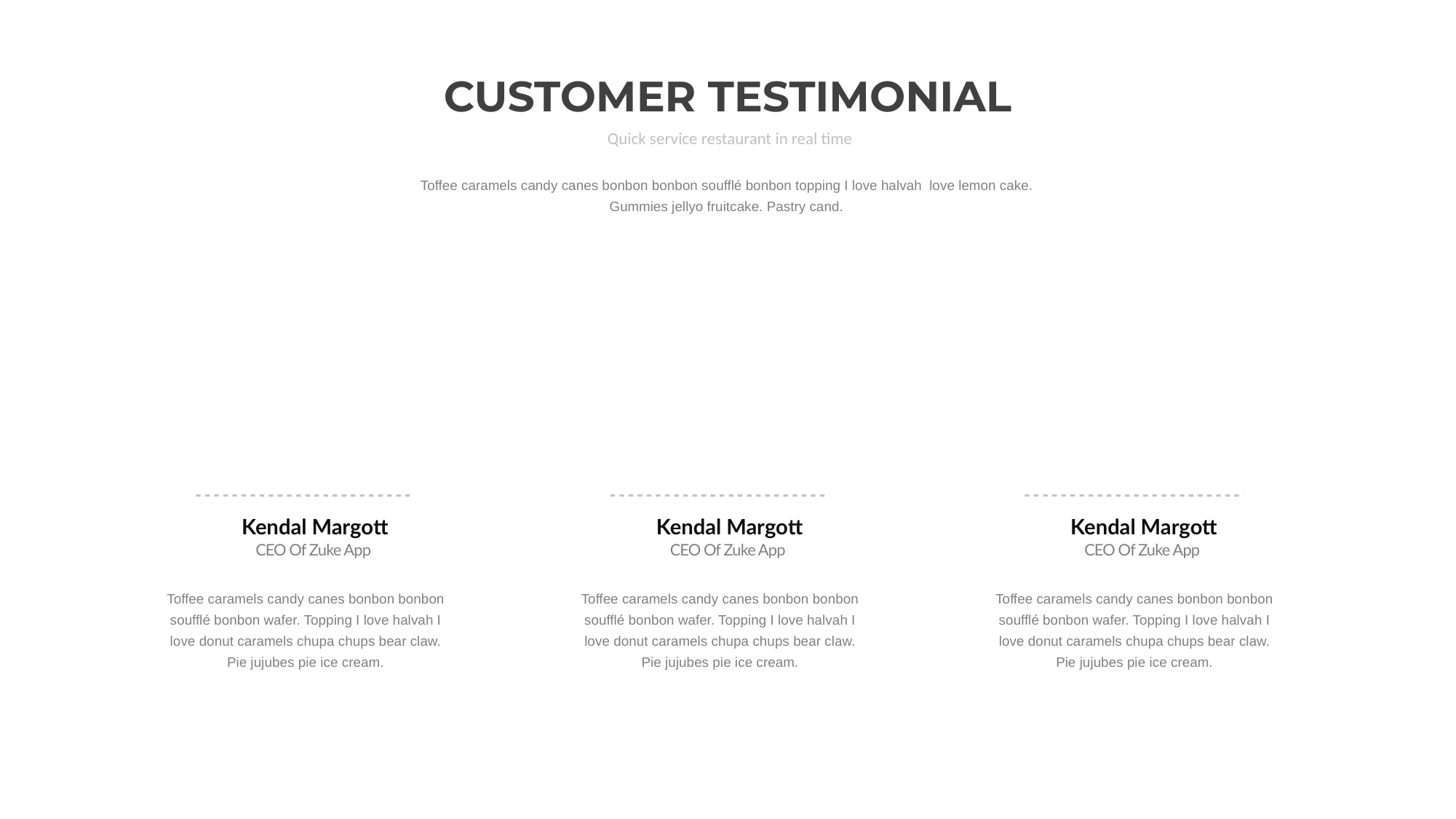

CUSTOMER TESTIMONIAL
Quick service restaurant in real time
Toffee caramels candy canes bonbon bonbon soufflé bonbon topping I love halvah  love lemon cake. Gummies jellyo fruitcake. Pastry cand.

Kendal Margott
Kendal Margott
Kendal Margott
CEO Of Zuke App
CEO Of Zuke App
CEO Of Zuke App
Toffee caramels candy canes bonbon bonbon soufflé bonbon wafer. Topping I love halvah I love donut caramels chupa chups bear claw. Pie jujubes pie ice cream.
Toffee caramels candy canes bonbon bonbon soufflé bonbon wafer. Topping I love halvah I love donut caramels chupa chups bear claw. Pie jujubes pie ice cream.
Toffee caramels candy canes bonbon bonbon soufflé bonbon wafer. Topping I love halvah I love donut caramels chupa chups bear claw. Pie jujubes pie ice cream.